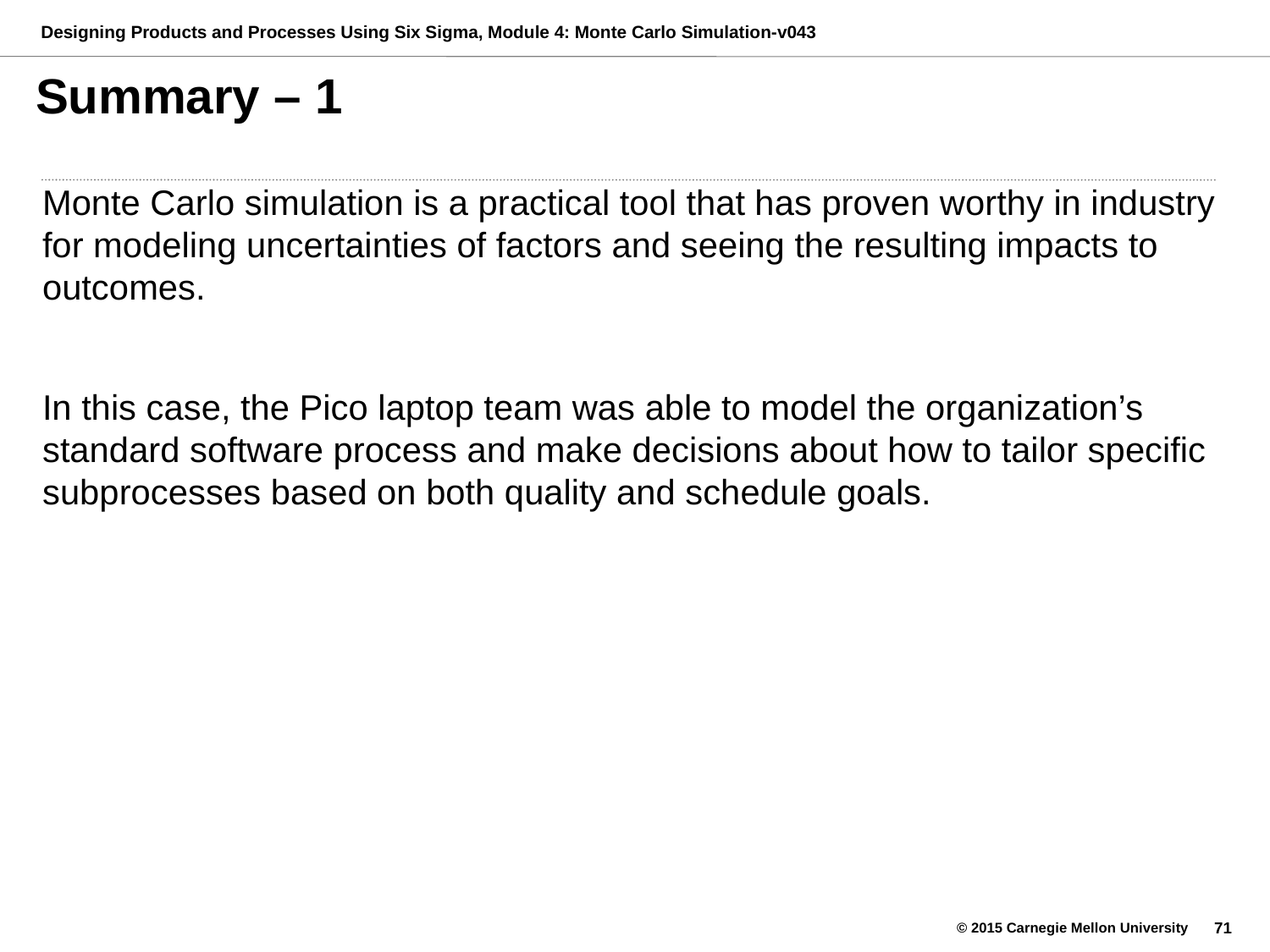

# Summary – 1
Monte Carlo simulation is a practical tool that has proven worthy in industry for modeling uncertainties of factors and seeing the resulting impacts to outcomes.

In this case, the Pico laptop team was able to model the organization’s standard software process and make decisions about how to tailor specific subprocesses based on both quality and schedule goals.